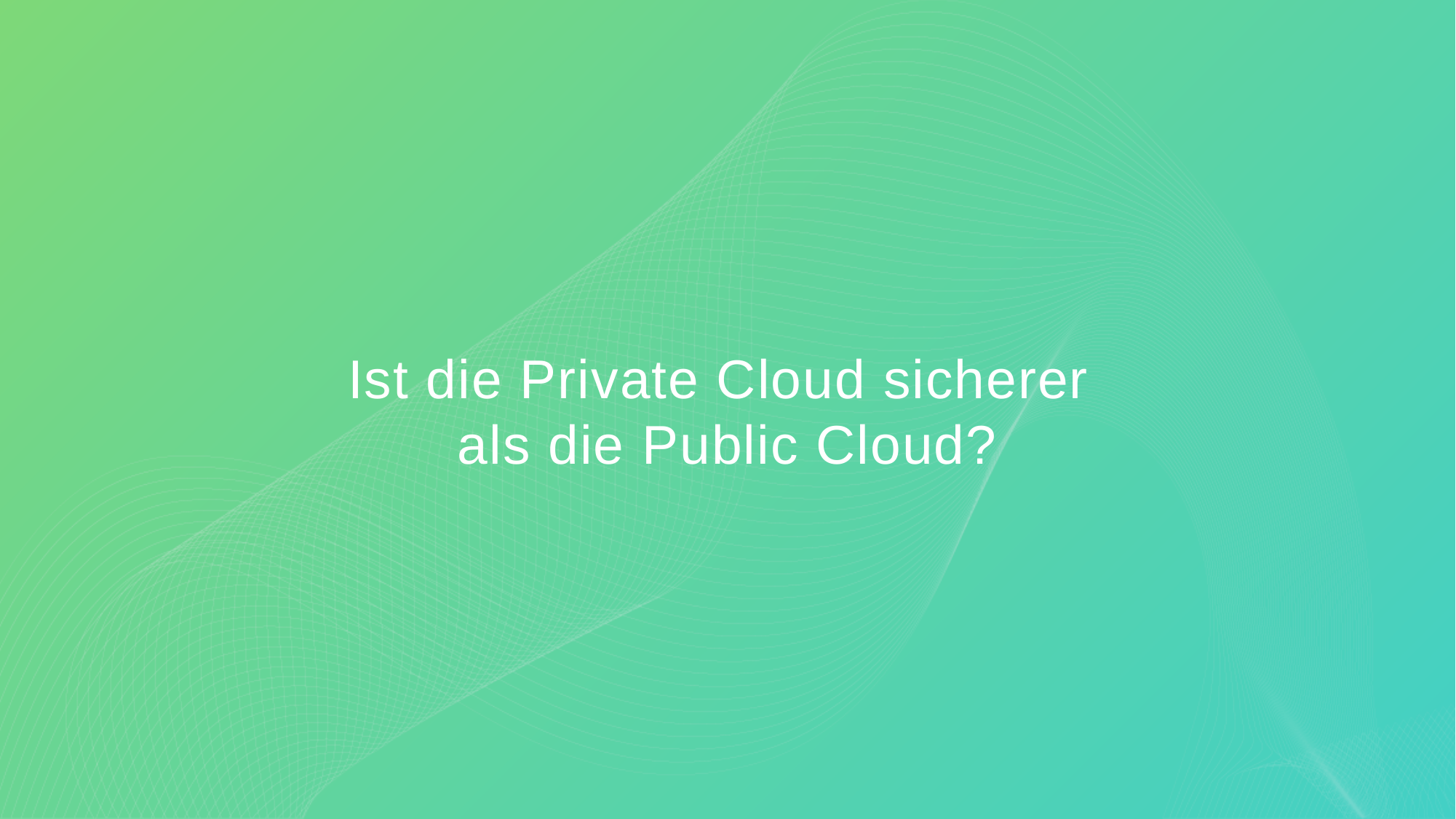

# Ist die Private Cloud sicherer als die Public Cloud?